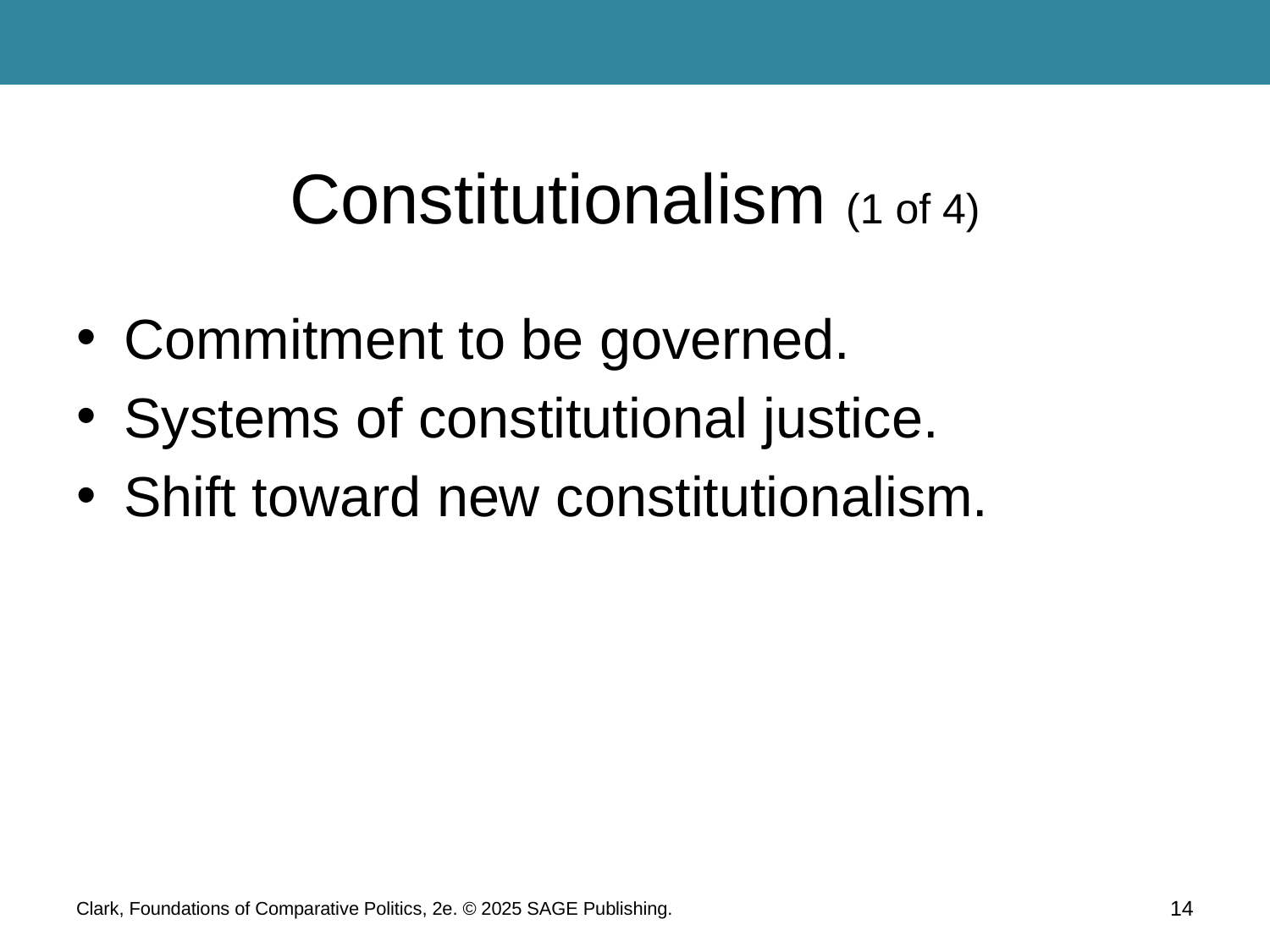

# Constitutionalism (1 of 4)
Commitment to be governed.
Systems of constitutional justice.
Shift toward new constitutionalism.

Clark, Foundations of Comparative Politics, 2e. © 2025 SAGE Publishing.
14